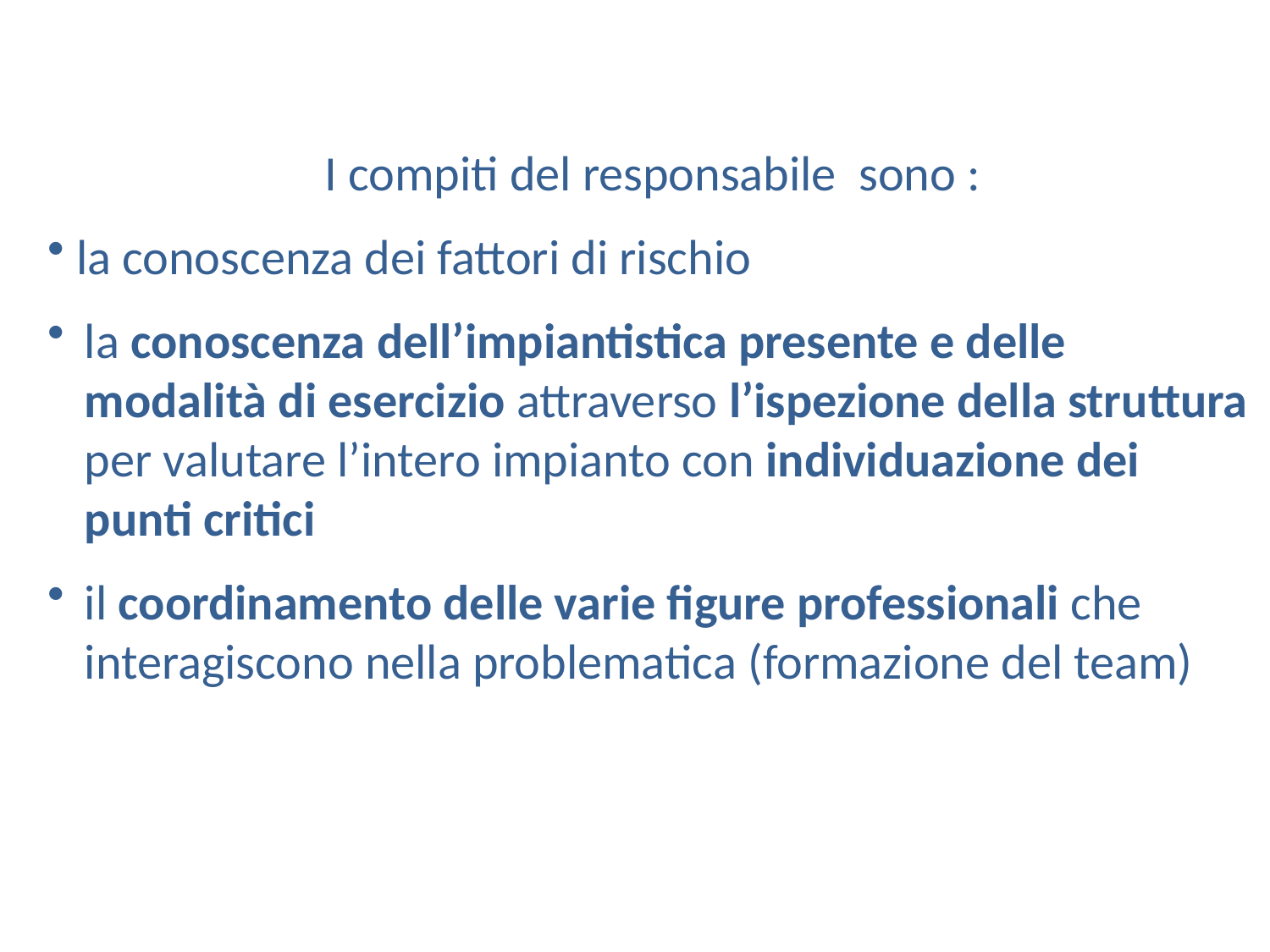

I compiti del responsabile  sono :
 la conoscenza dei fattori di rischio
la conoscenza dell’impiantistica presente e delle modalità di esercizio attraverso l’ispezione della struttura per valutare l’intero impianto con individuazione dei punti critici
il coordinamento delle varie figure professionali che interagiscono nella problematica (formazione del team)